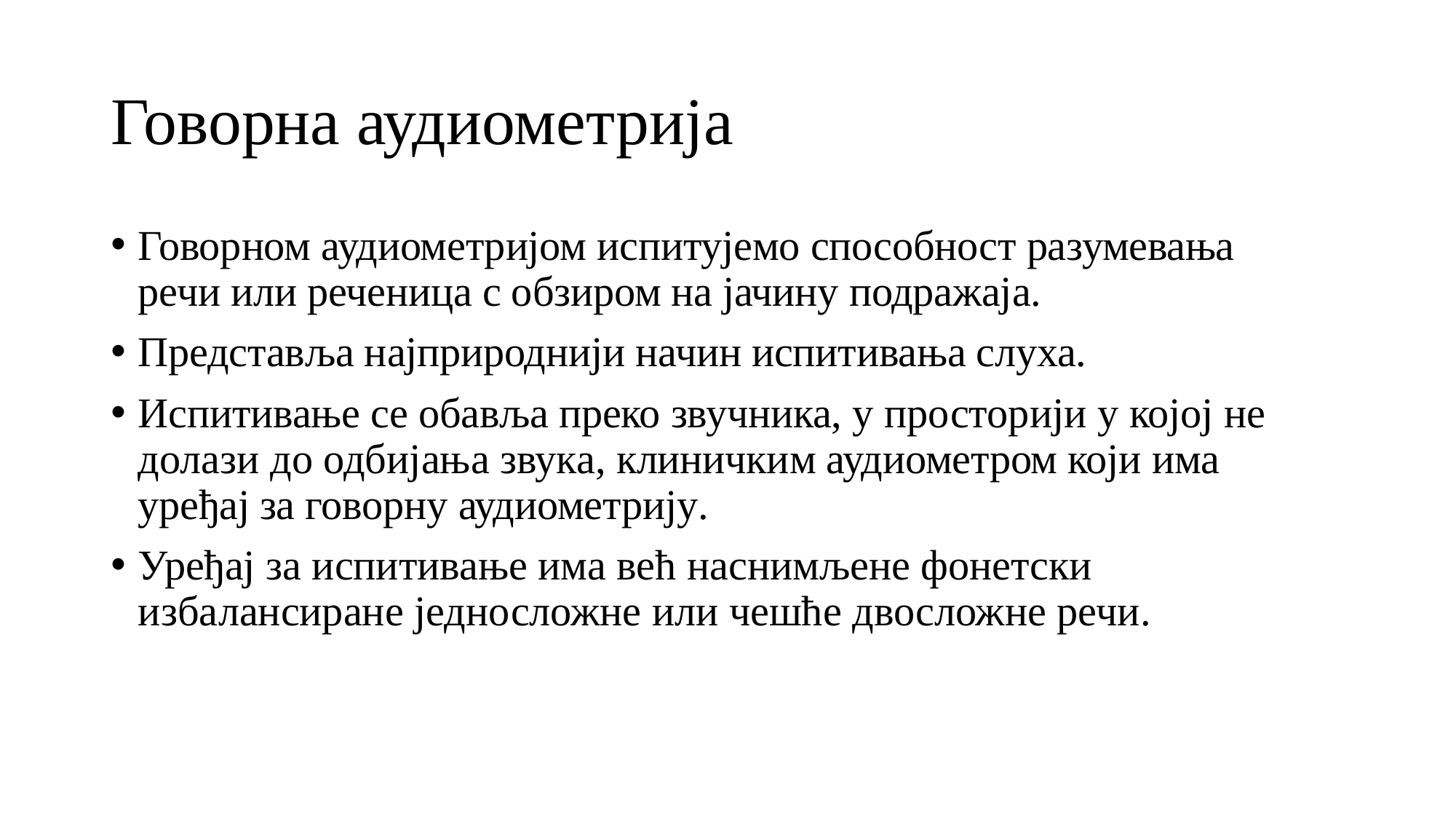

# Говорна аудиометрија
Говорном аудиометријом испитујемо способност разумевања речи или реченица с обзиром на јачину подражаја.
Представља најприроднији начин испитивања слуха.
Испитивање се обавља преко звучника, у просторији у којој не долази до одбијања звука, клиничким аудиометром који има уређај за говорну аудиометрију.
Уређај за испитивање има већ наснимљене фонетски избалансиране једносложне или чешће двосложне речи.